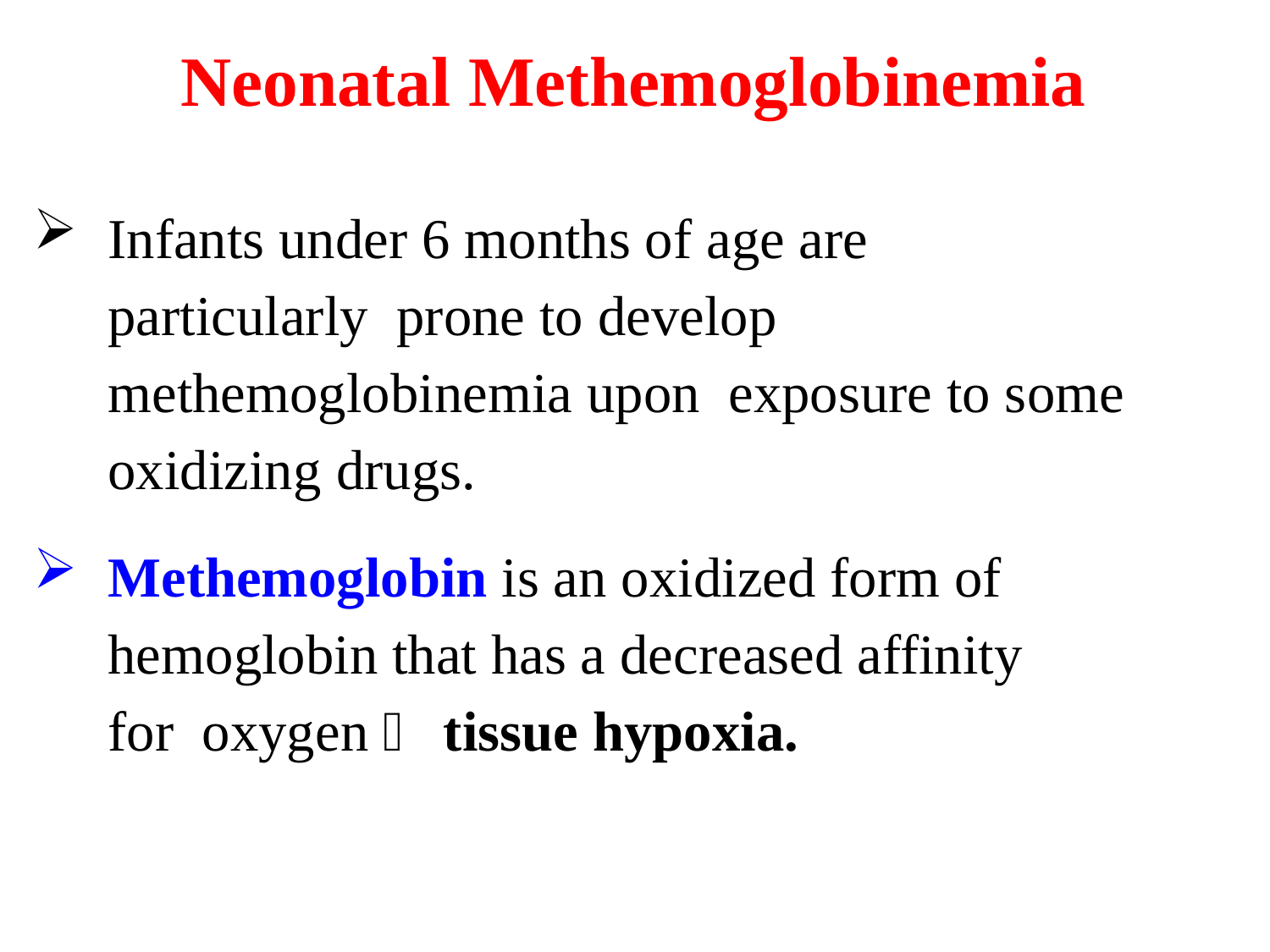

# Neonatal Methemoglobinemia
Infants under 6 months of age are particularly  prone to develop methemoglobinemia upon  exposure to some oxidizing drugs.
Methemoglobin is an oxidized form of  hemoglobin that has a decreased affinity for  oxygen → tissue hypoxia.